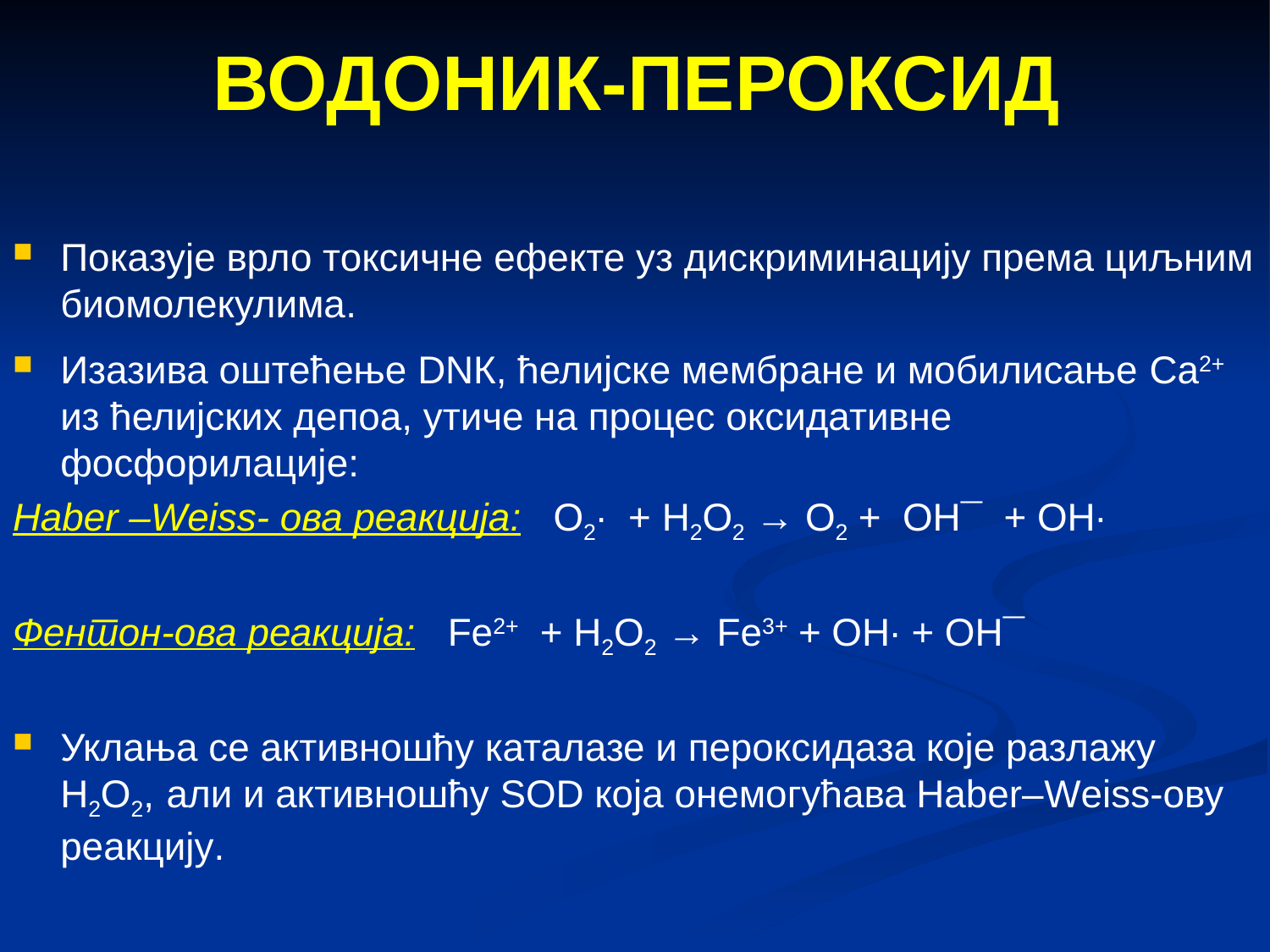

ВОДОНИК-ПЕРОКСИД
Показује врло токсичне ефекте уз дискриминацију према циљним биомолекулима.
Изазива оштећење DNК, ћелијске мембране и мобилисање Cа2+ из ћелијских депоа, утиче на процес оксидативне фосфорилације:
Haber –Weiss- ова реакција:   О2·  + H2О2 → О2 +  ОH¯  + ОH·

Фентон-ова реакција:   Fe2+  + H2О2 → Fe3+ + ОH· + ОH¯

Уклања се активношћу каталазе и пероксидаза које разлажу H2О2,  али и активношћу SOD која онемогућава Haber–Weiss-oву реакцију.